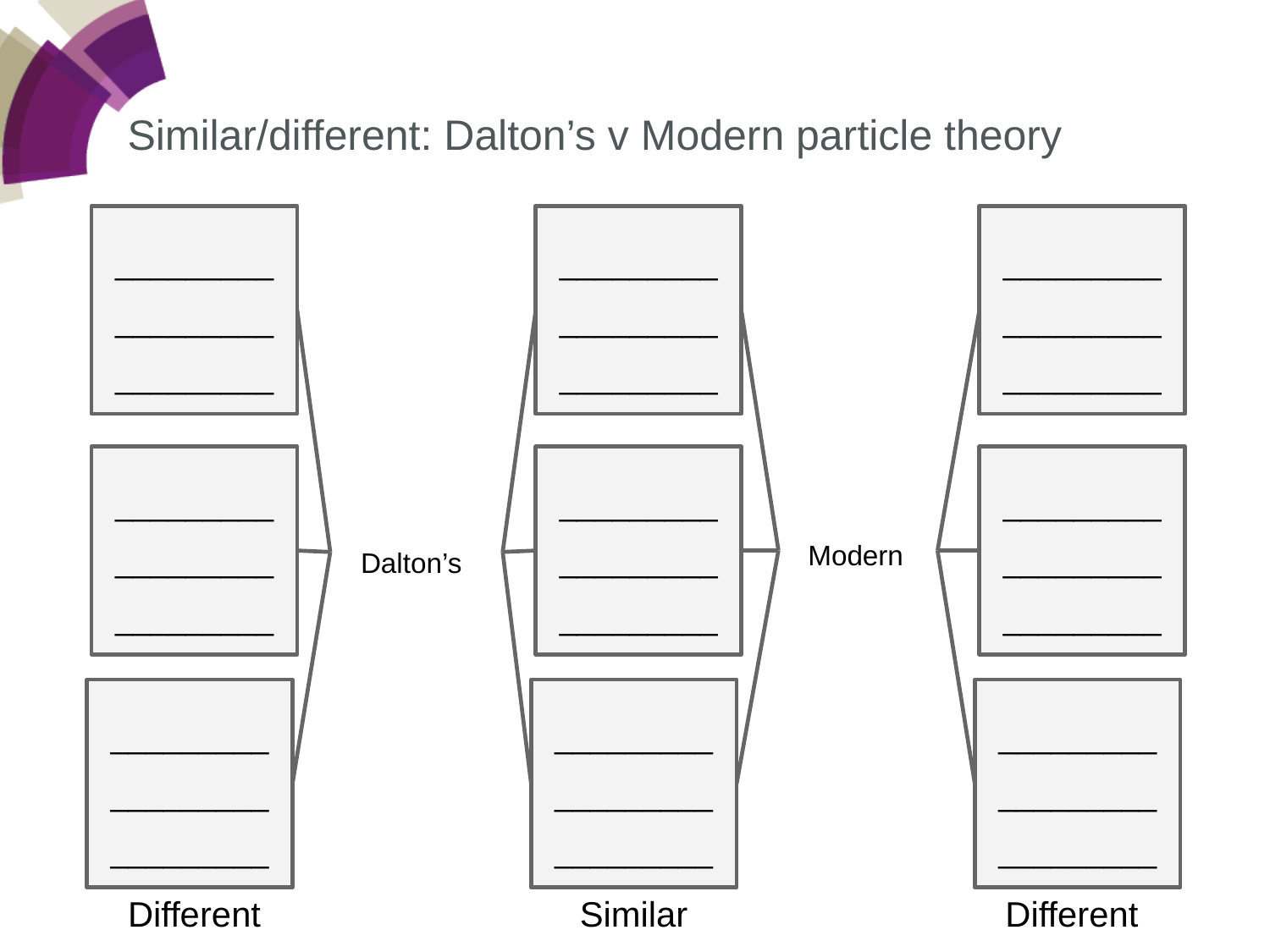

Similar/different: Dalton’s v Modern particle theory
___________________________
___________________________
__________________ _________
__________________ _________
___________________________
_________ _________ _________
Dalton’s
Modern
_________ __________________
___________________________
__________________ _________
Different
Similar
Different